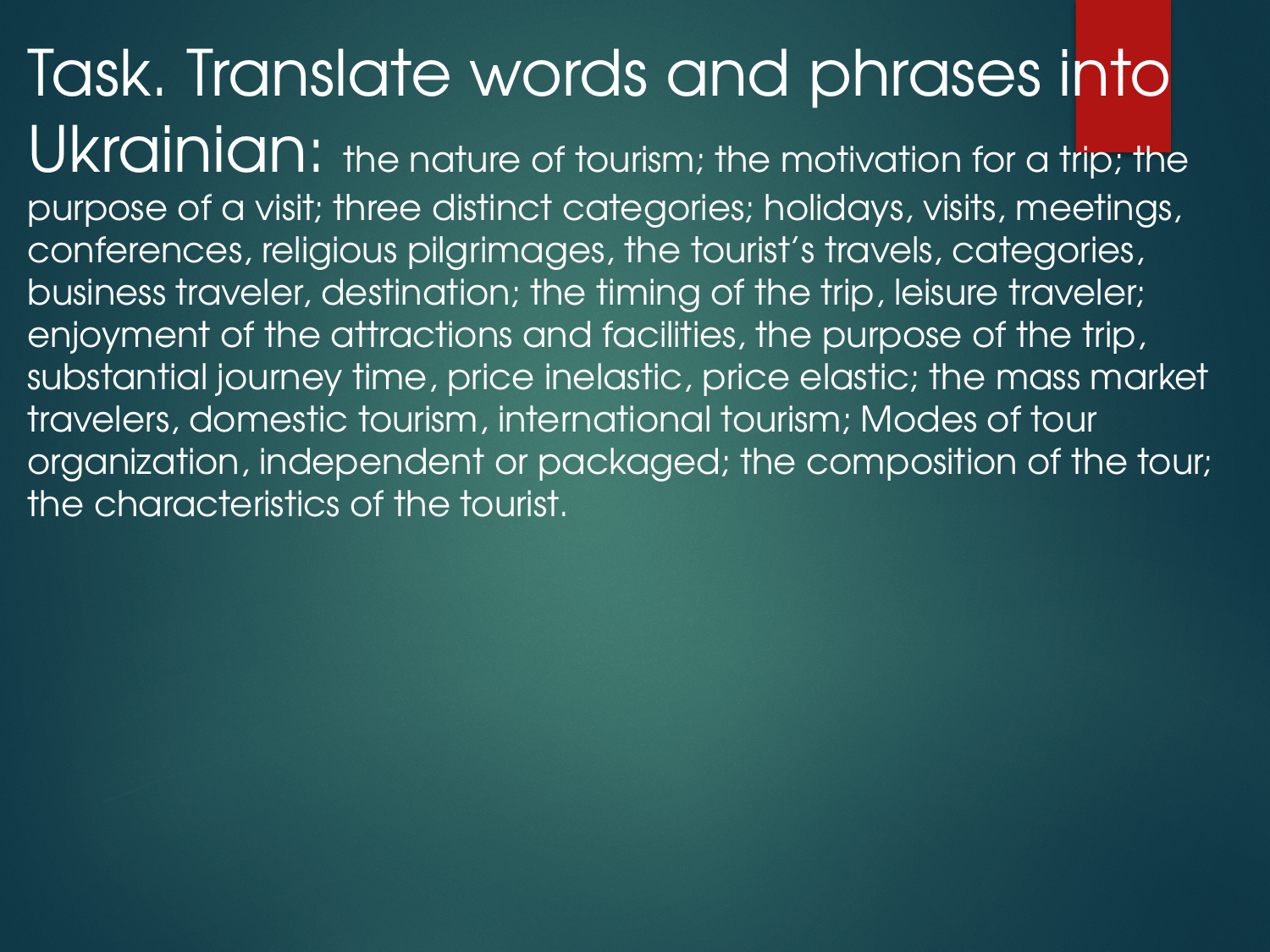

Task. Translate words and phrases into Ukrainian: the nature of tourism; the motivation for a trip; the purpose of a visit; three distinct categories; holidays, visits, meetings, conferences, religious pilgrimages, the tourist’s travels, categories, business traveler, destination; the timing of the trip, leisure traveler; enjoyment of the attractions and facilities, the purpose of the trip, substantial journey time, price inelastic, price elastic; the mass market travelers, domestic tourism, international tourism; Modes of tour organization, independent or packaged; the composition of the tour; the characteristics of the tourist.